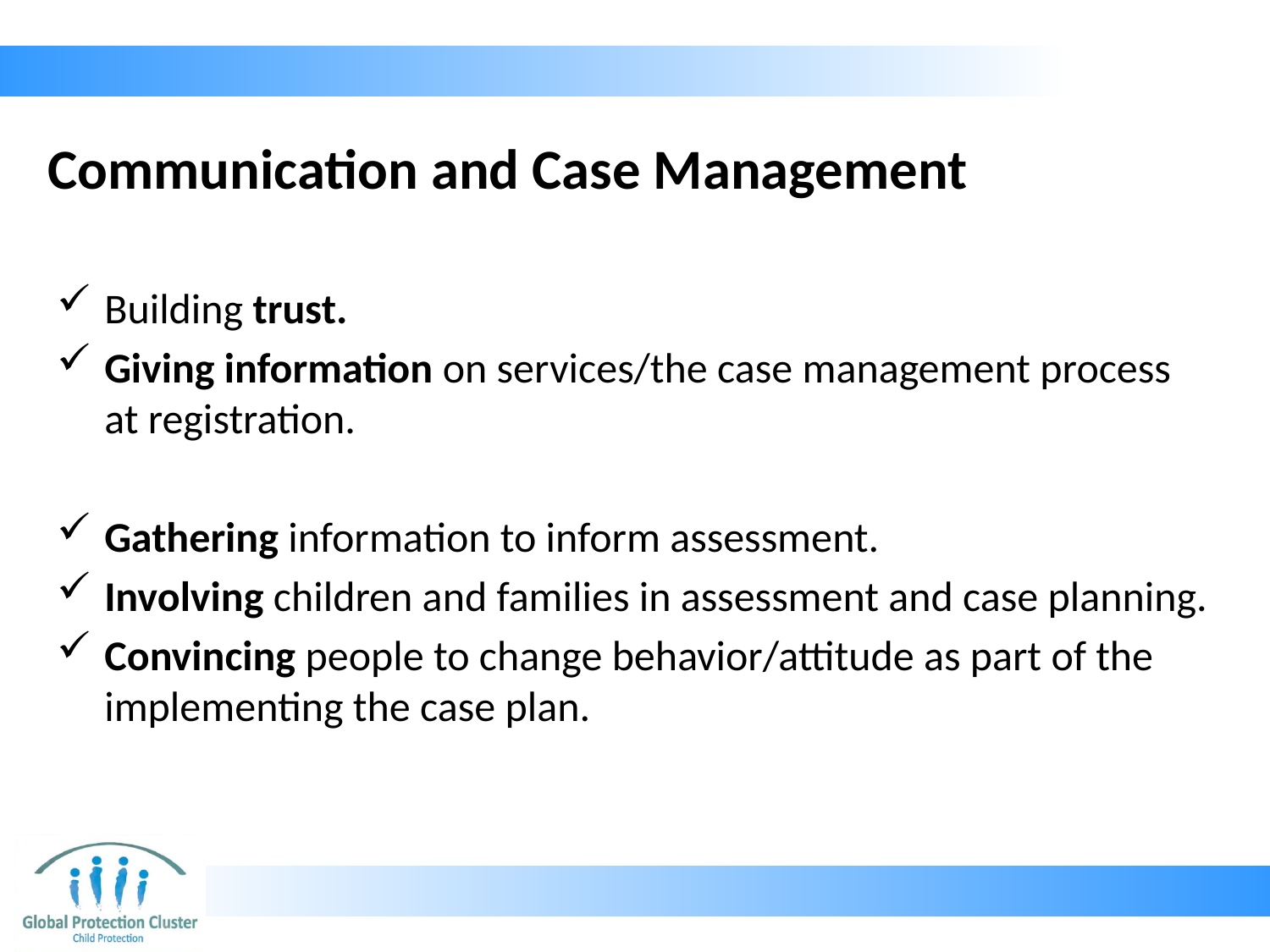

# Communication and Case Management

Building trust.
Giving information on services/the case management process at registration.

Gathering information to inform assessment.
Involving children and families in assessment and case planning.
Convincing people to change behavior/attitude as part of the implementing the case plan.